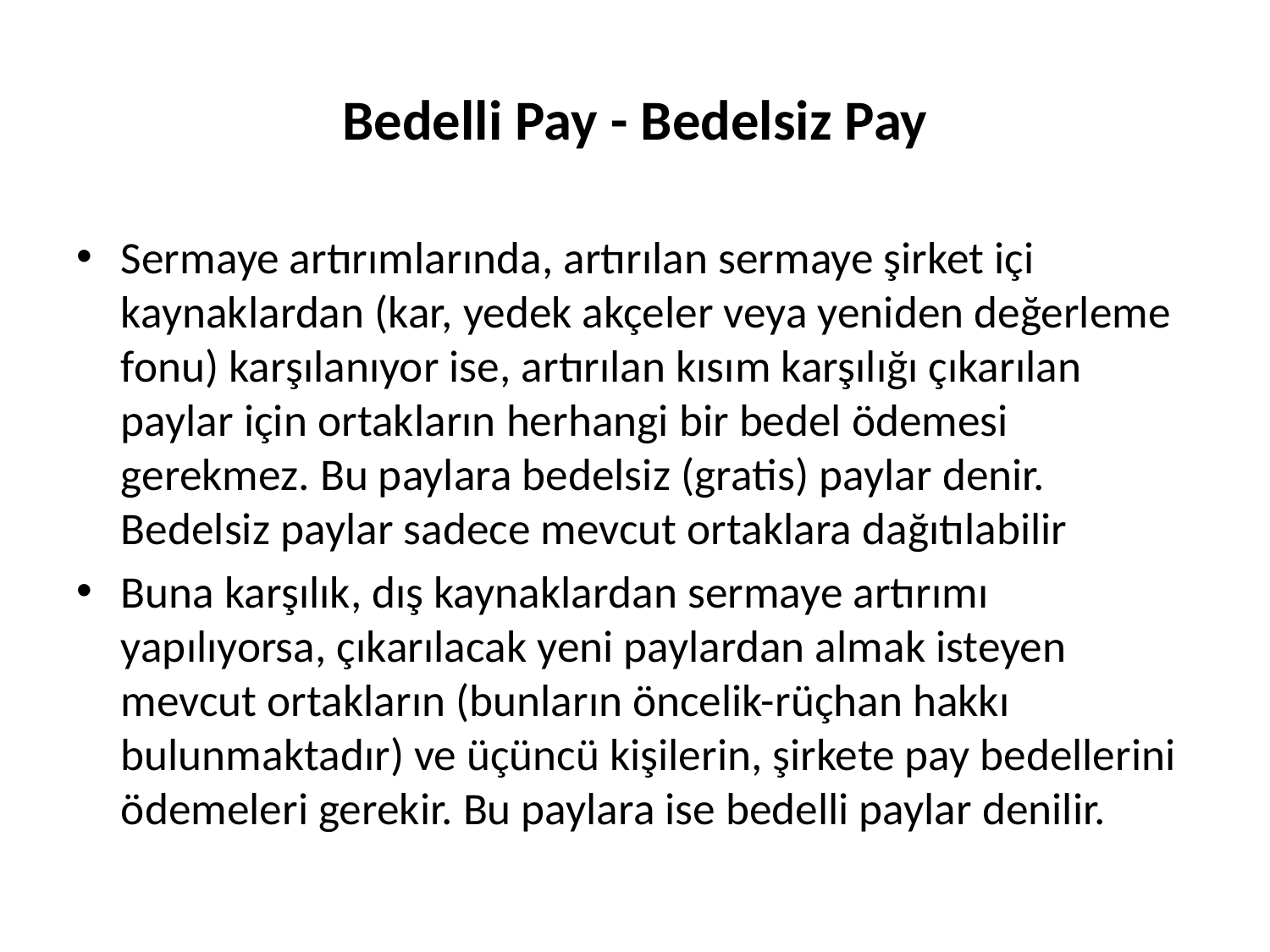

# Bedelli Pay - Bedelsiz Pay
Sermaye artırımlarında, artırılan sermaye şirket içi kaynaklardan (kar, yedek akçeler veya yeniden değerleme fonu) karşılanıyor ise, artırılan kısım karşılığı çıkarılan paylar için ortakların herhangi bir bedel ödemesi gerekmez. Bu paylara bedelsiz (gratis) paylar denir. Bedelsiz paylar sadece mevcut ortaklara dağıtılabilir
Buna karşılık, dış kaynaklardan sermaye artırımı yapılıyorsa, çıkarılacak yeni paylardan almak isteyen mevcut ortakların (bunların öncelik-rüçhan hakkı bulunmaktadır) ve üçüncü kişilerin, şirkete pay bedellerini ödemeleri gerekir. Bu paylara ise bedelli paylar denilir.